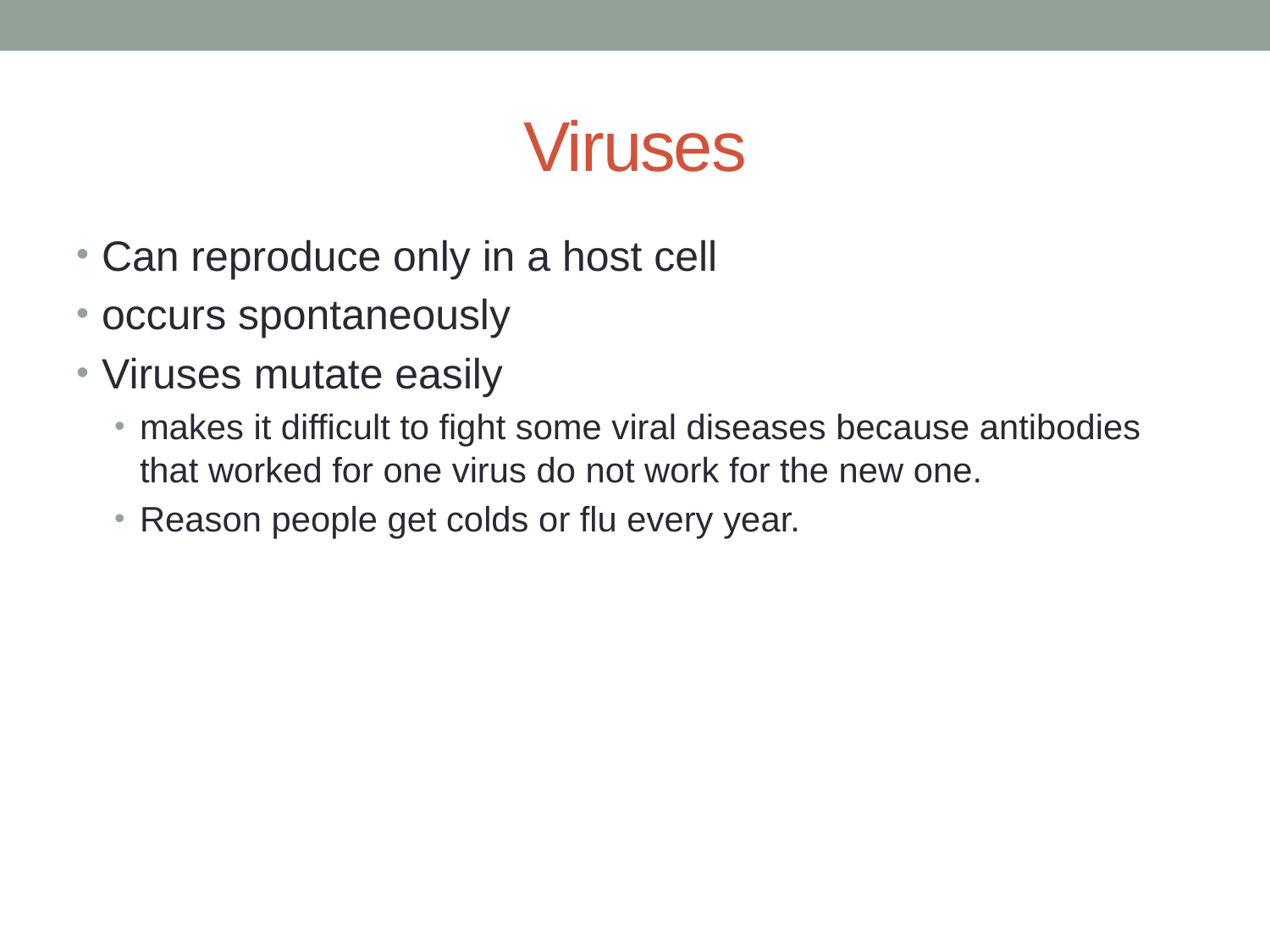

# Viruses
Can reproduce only in a host cell
occurs spontaneously
Viruses mutate easily
makes it difficult to fight some viral diseases because antibodies that worked for one virus do not work for the new one.
Reason people get colds or flu every year.